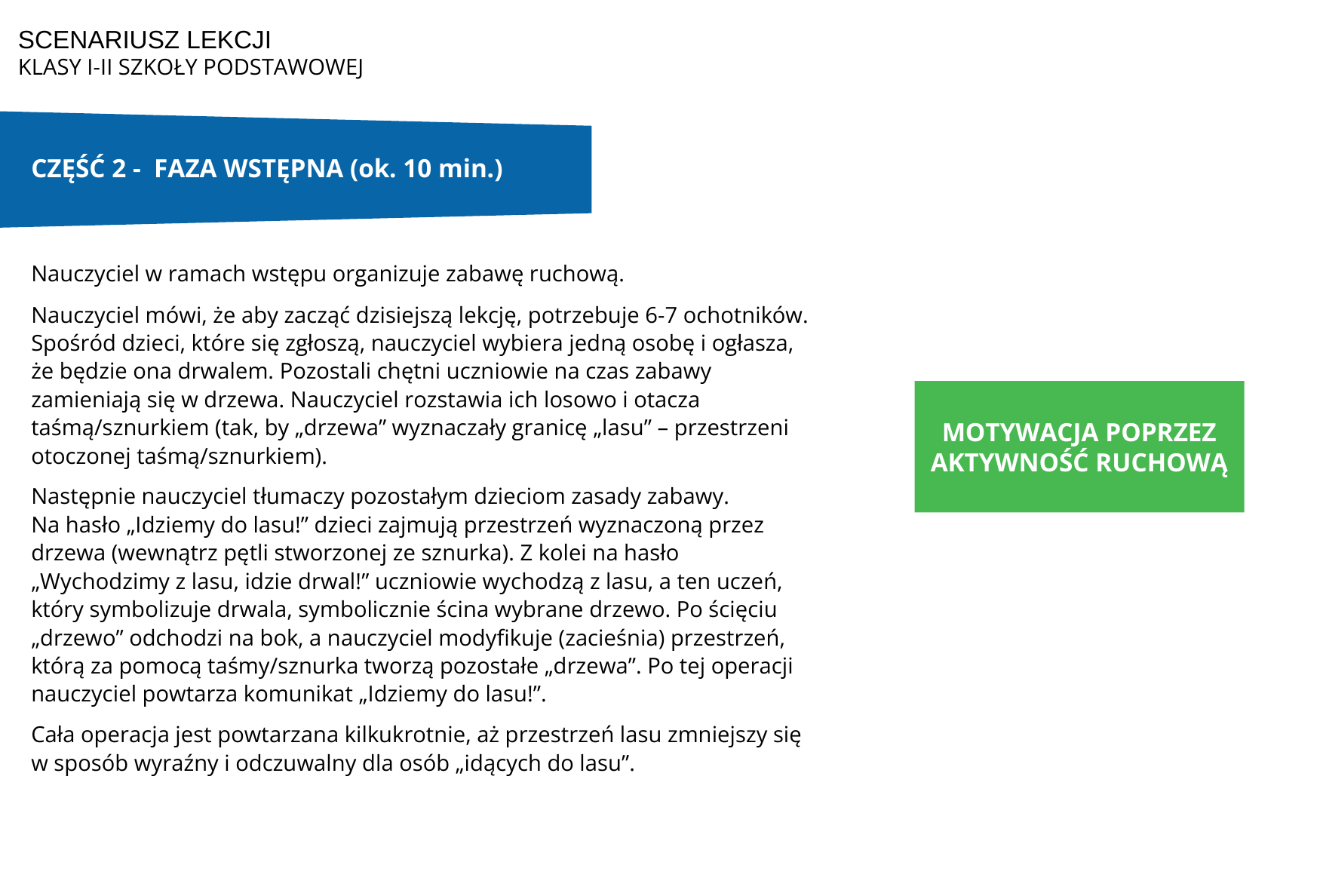

SCENARIUSZ LEKCJI
KLASY I-II SZKOŁY PODSTAWOWEJ
CZĘŚĆ 2 -  FAZA WSTĘPNA (ok. 10 min.)

Nauczyciel w ramach wstępu organizuje zabawę ruchową.
Nauczyciel mówi, że aby zacząć dzisiejszą lekcję, potrzebuje 6-7 ochotników. Spośród dzieci, które się zgłoszą, nauczyciel wybiera jedną osobę i ogłasza, że będzie ona drwalem. Pozostali chętni uczniowie na czas zabawy zamieniają się w drzewa. Nauczyciel rozstawia ich losowo i otacza taśmą/sznurkiem (tak, by „drzewa” wyznaczały granicę „lasu” – przestrzeni otoczonej taśmą/sznurkiem).
Następnie nauczyciel tłumaczy pozostałym dzieciom zasady zabawy.            Na hasło „Idziemy do lasu!” dzieci zajmują przestrzeń wyznaczoną przez drzewa (wewnątrz pętli stworzonej ze sznurka). Z kolei na hasło „Wychodzimy z lasu, idzie drwal!” uczniowie wychodzą z lasu, a ten uczeń, który symbolizuje drwala, symbolicznie ścina wybrane drzewo. Po ścięciu „drzewo” odchodzi na bok, a nauczyciel modyfikuje (zacieśnia) przestrzeń, którą za pomocą taśmy/sznurka tworzą pozostałe „drzewa”. Po tej operacji nauczyciel powtarza komunikat „Idziemy do lasu!”.
Cała operacja jest powtarzana kilkukrotnie, aż przestrzeń lasu zmniejszy się w sposób wyraźny i odczuwalny dla osób „idących do lasu”.

MOTYWACJA POPRZEZ AKTYWNOŚĆ RUCHOWĄ